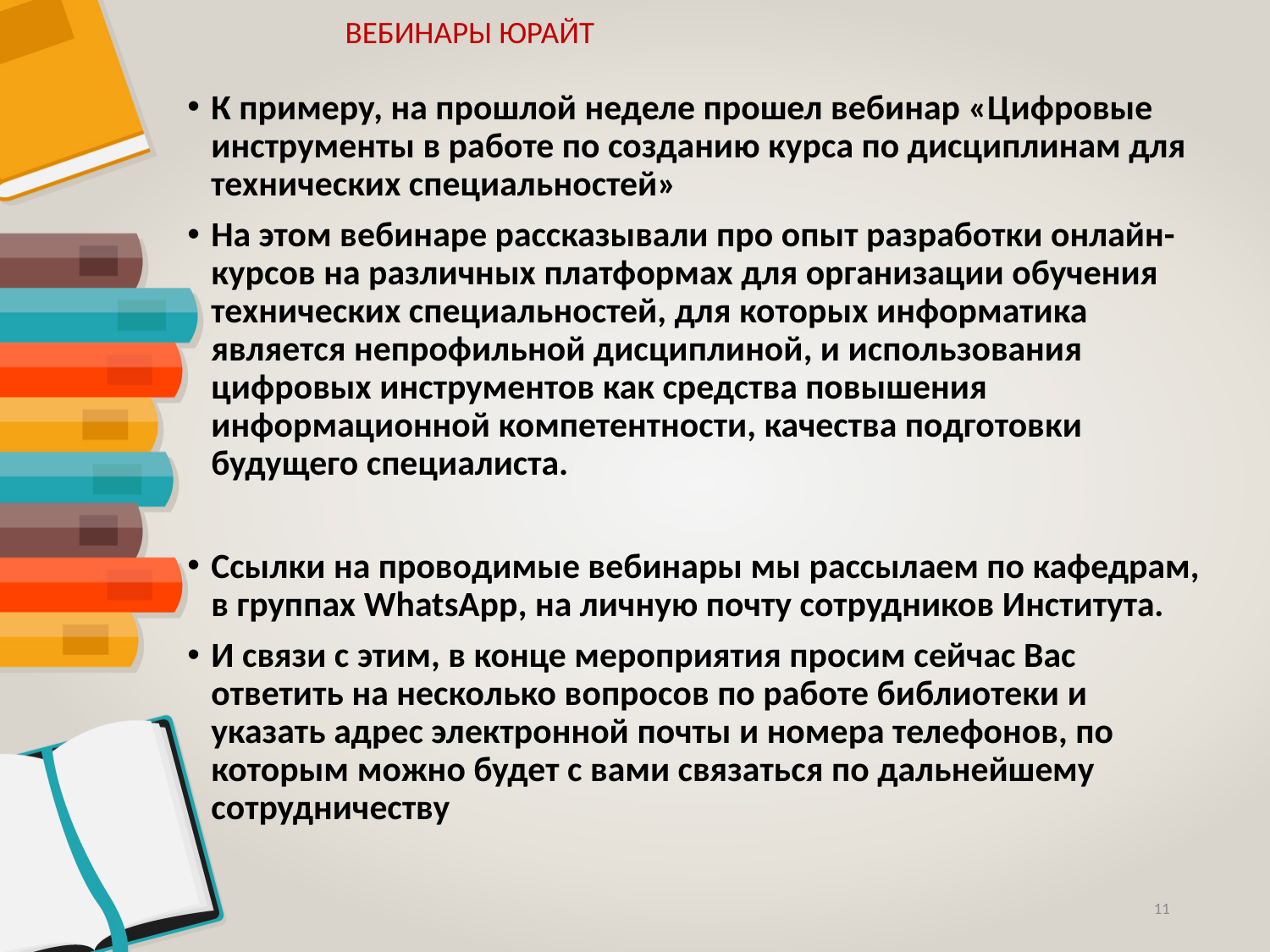

# ВЕБИНАРЫ ЮРАЙТ
К примеру, на прошлой неделе прошел вебинар «Цифровые инструменты в работе по созданию курса по дисциплинам для технических специальностей»
­На этом вебинаре рассказывали про опыт разработки онлайн-курсов на различных платформах для организации обучения технических специальностей, для которых информатика является непрофильной дисциплиной, и использования цифровых инструментов как средства повышения информационной компетентности, качества подготовки будущего специалиста.

Ссылки на проводимые вебинары мы рассылаем по кафедрам, в группах WhatsApp, на личную почту сотрудников Института.
И связи с этим, в конце мероприятия просим сейчас Вас ответить на несколько вопросов по работе библиотеки и указать адрес электронной почты и номера телефонов, по которым можно будет с вами связаться по дальнейшему сотрудничеству
11